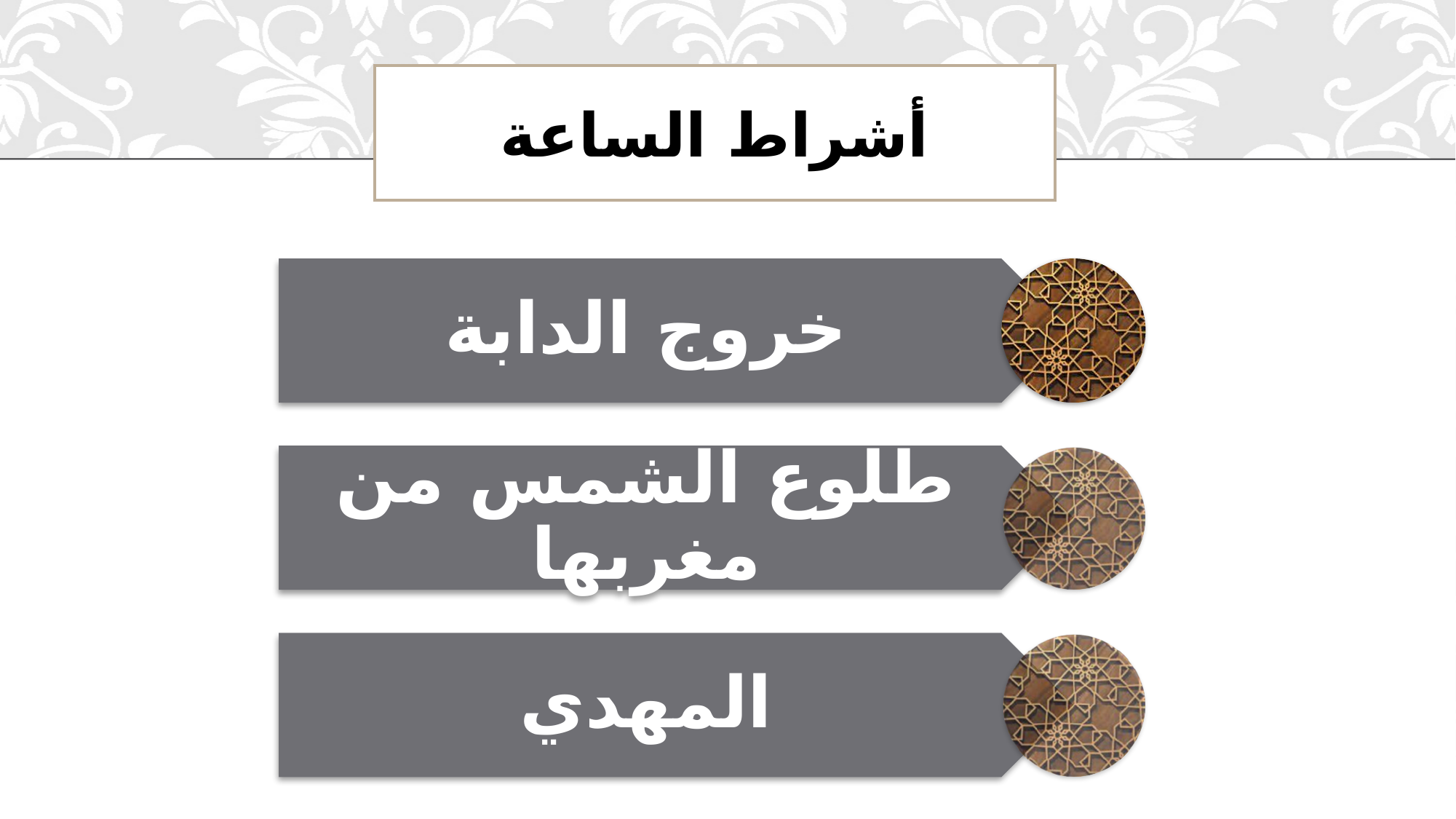

# أشراط الساعة

خروج الدابة
طلوع الشمس من مغربها
المهدي